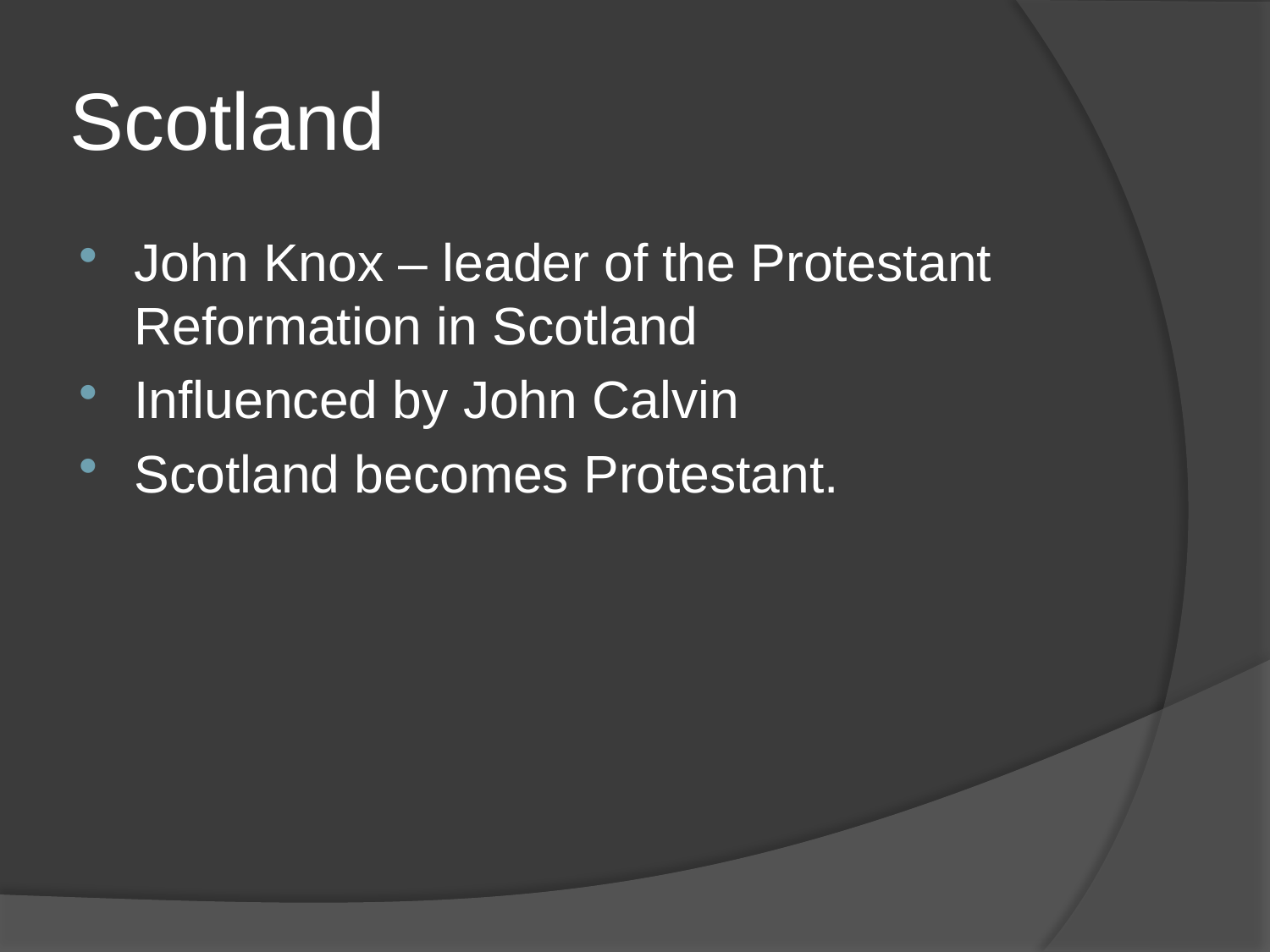

# Scotland
John Knox – leader of the Protestant Reformation in Scotland
Influenced by John Calvin
Scotland becomes Protestant.